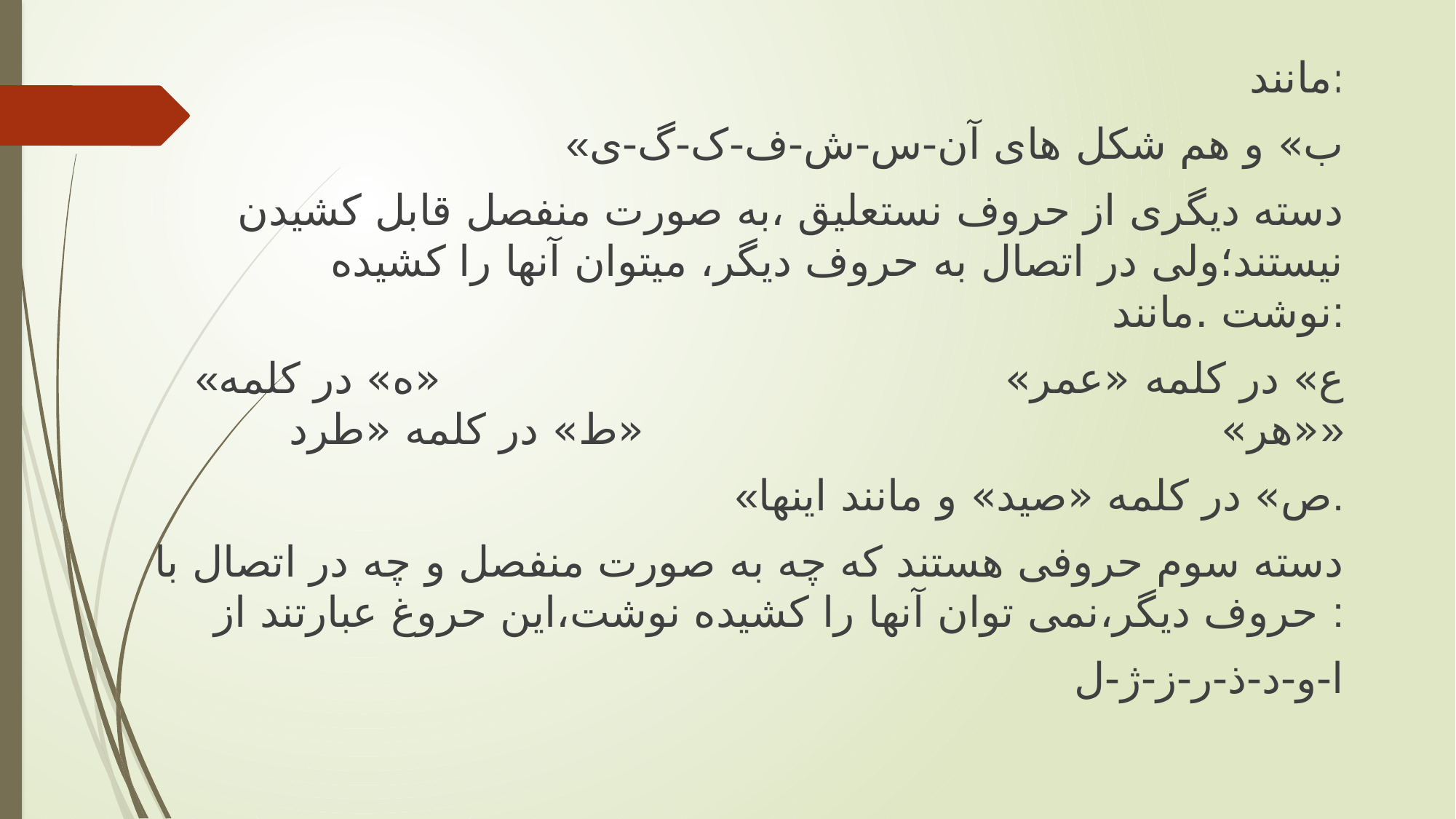

مانند:
«ب» و هم شکل های آن-س-ش-ف-ک-گ-ی
دسته دیگری از حروف نستعلیق ،به صورت منفصل قابل کشیدن نیستند؛ولی در اتصال به حروف دیگر، میتوان آنها را کشیده نوشت .مانند:
«ع» در کلمه «عمر»                                          «ه» در کلمه «هر»                                           «ط» در کلمه «طرد»
«ص» در کلمه «صید» و مانند اینها.
دسته سوم حروفی هستند که چه به صورت منفصل و چه در اتصال با حروف دیگر،نمی توان آنها را کشیده نوشت،این حروغ عبارتند از :
ا-و-د-ذ-ر-ز-ژ-ل